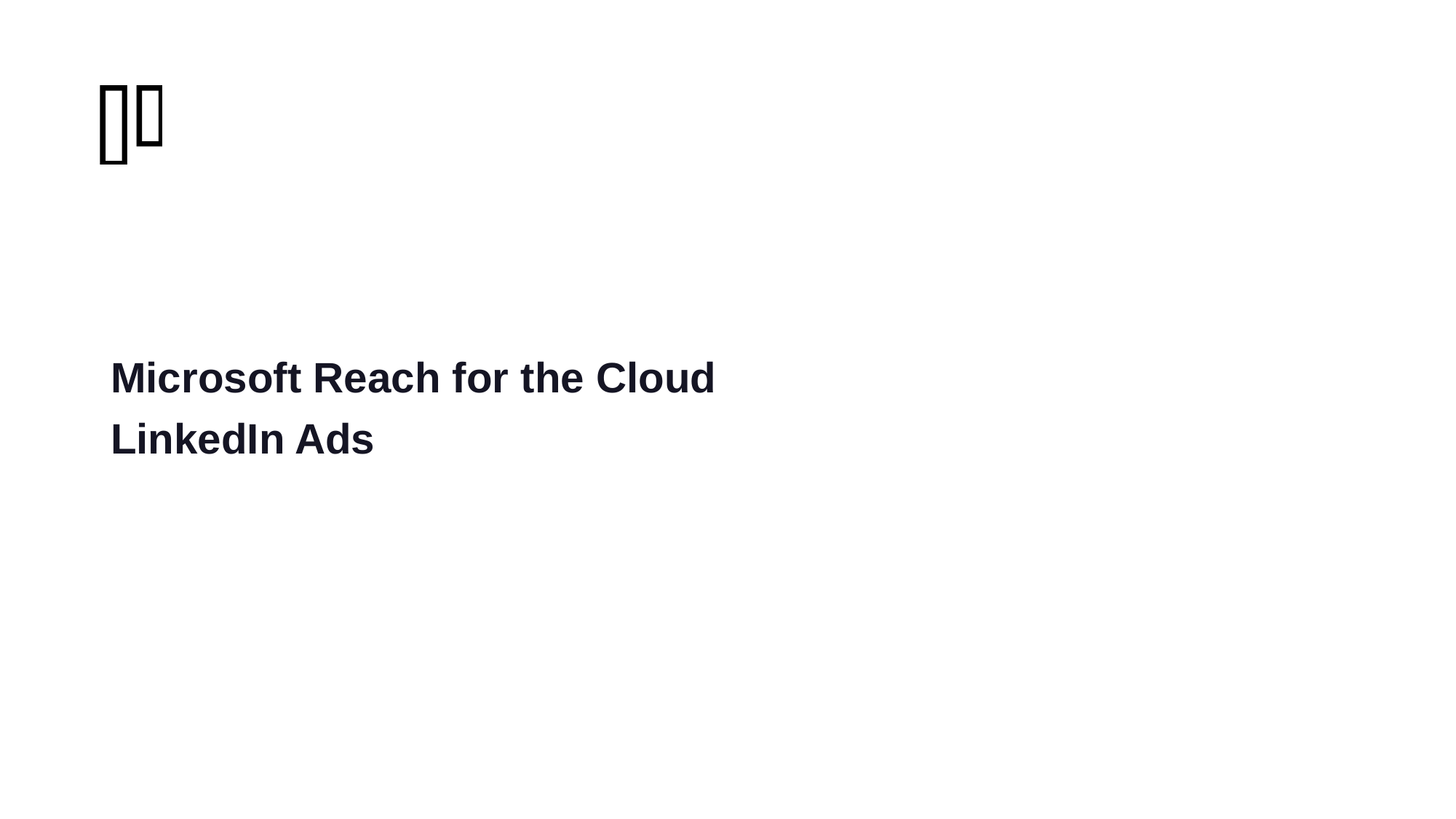

Microsoft Reach for the Cloud
LinkedIn Ads